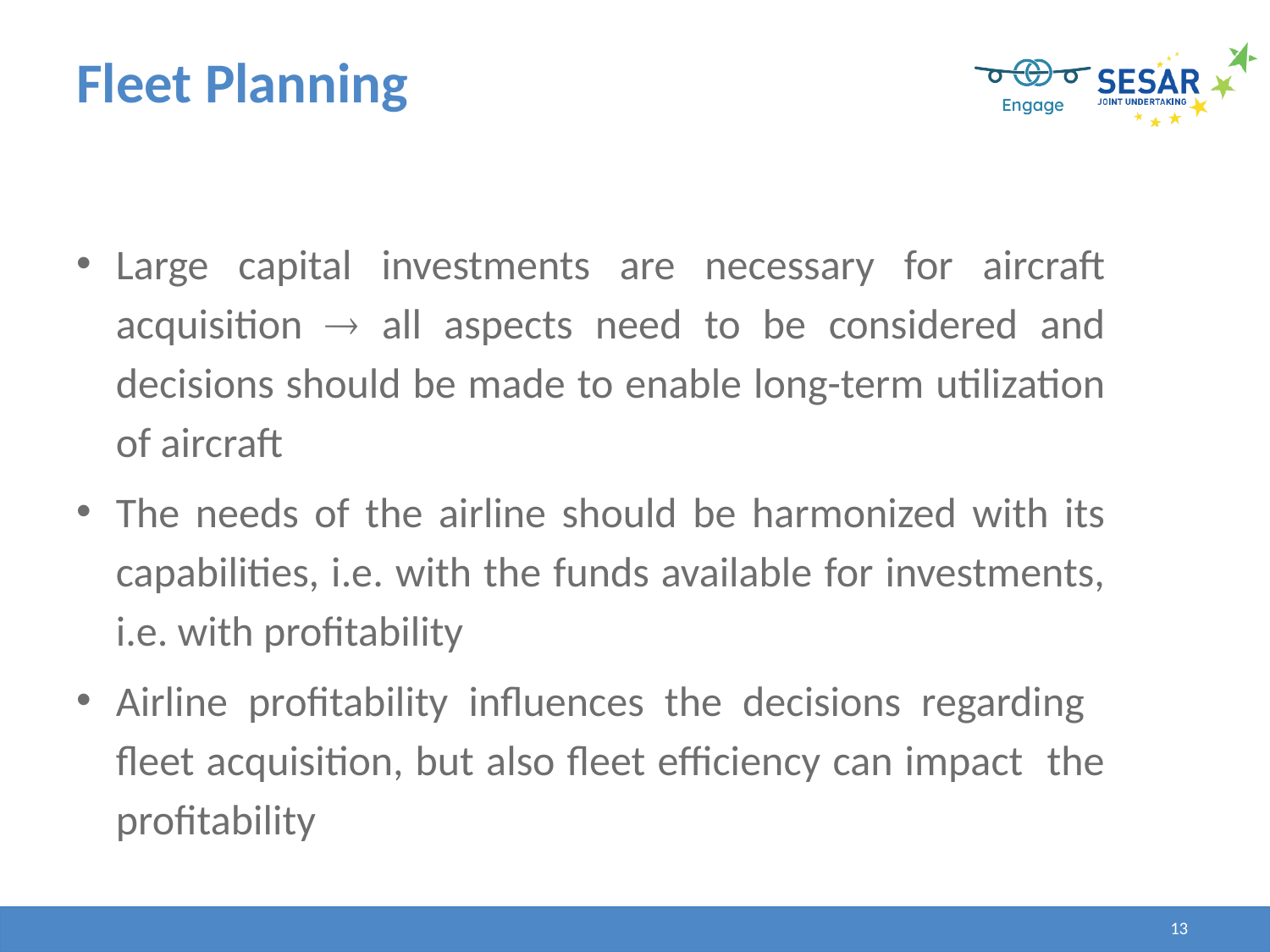

# Fleet Planning
Large capital investments are necessary for aircraft acquisition → all aspects need to be considered and decisions should be made to enable long-term utilization of aircraft
The needs of the airline should be harmonized with its capabilities, i.e. with the funds available for investments, i.e. with profitability
Airline profitability influences the decisions regarding  fleet acquisition, but also fleet efficiency can impact  the profitability
13